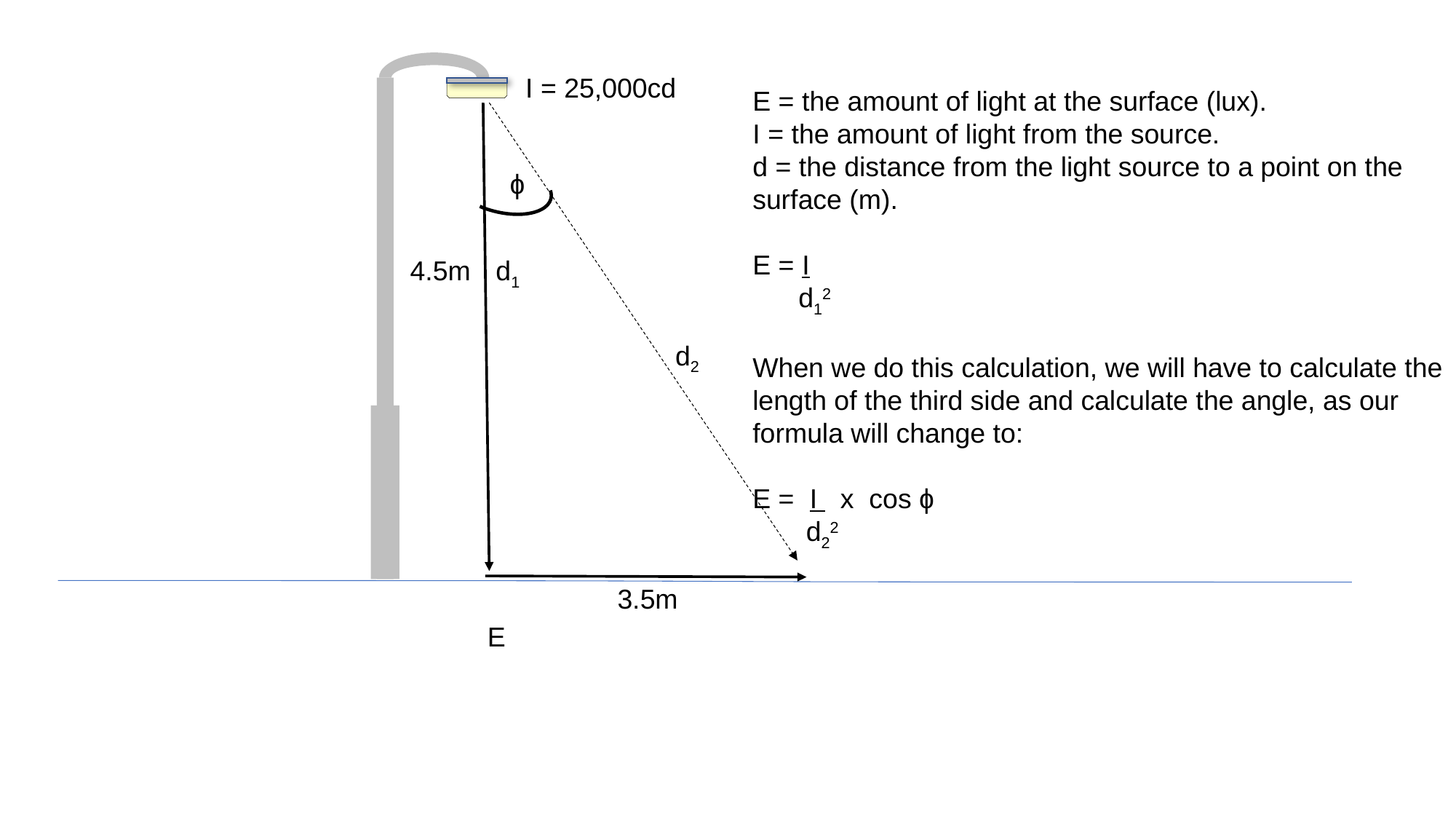

E = the amount of light at the surface (lux).
I = the amount of light from the source.
d = the distance from the light source to a point on the surface (m).

E = I
      d12

When we do this calculation, we will have to calculate the length of the third side and calculate the angle, as our formula will change to:

E =  I   x  cos ɸ
       d22

            4.5m
            I = 25,000cd

ɸ
            d1
            d2
            3.5m
            E